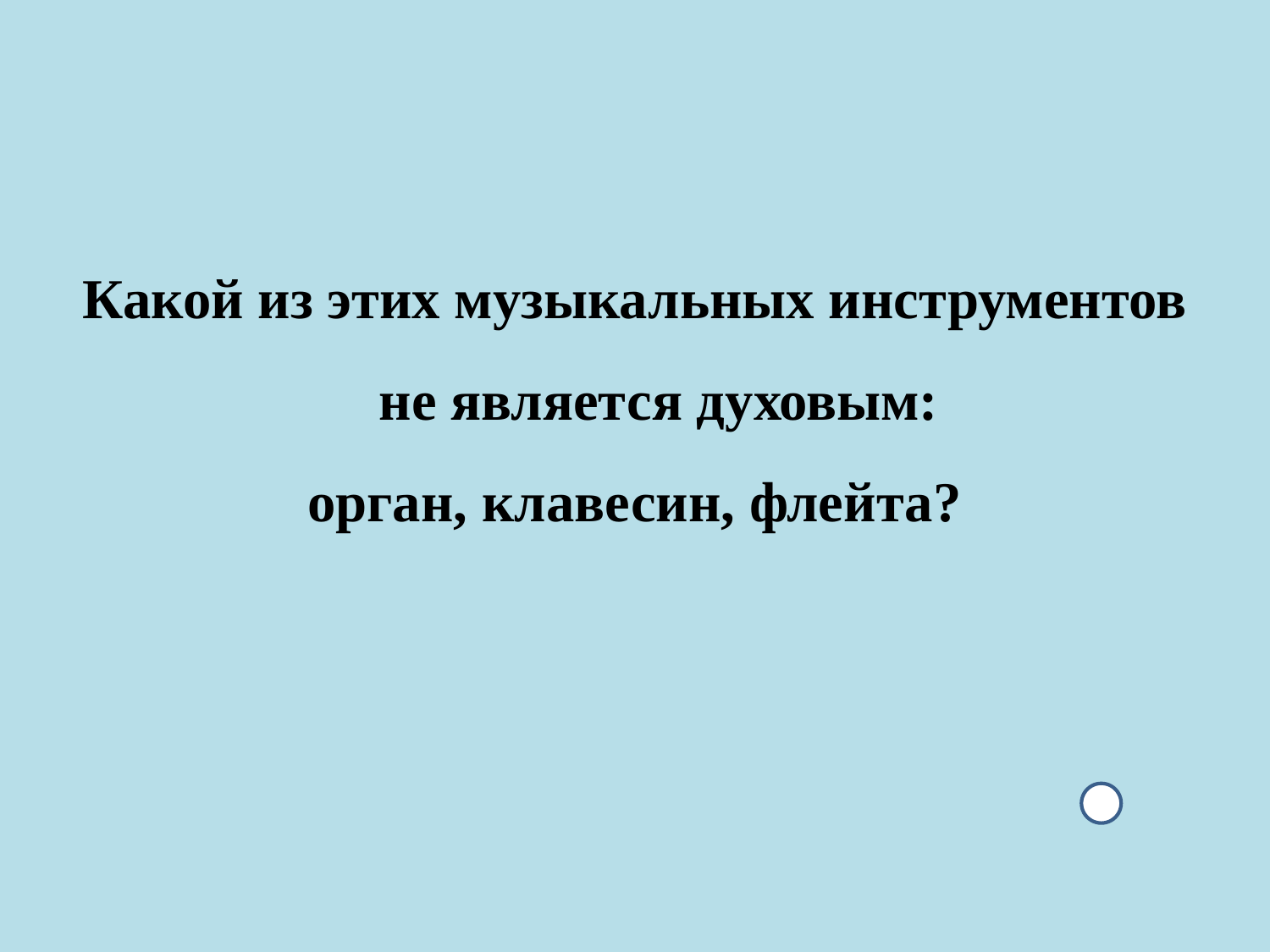

#
Какой из этих музыкальных инструментов не является духовым:
 орган, клавесин, флейта?